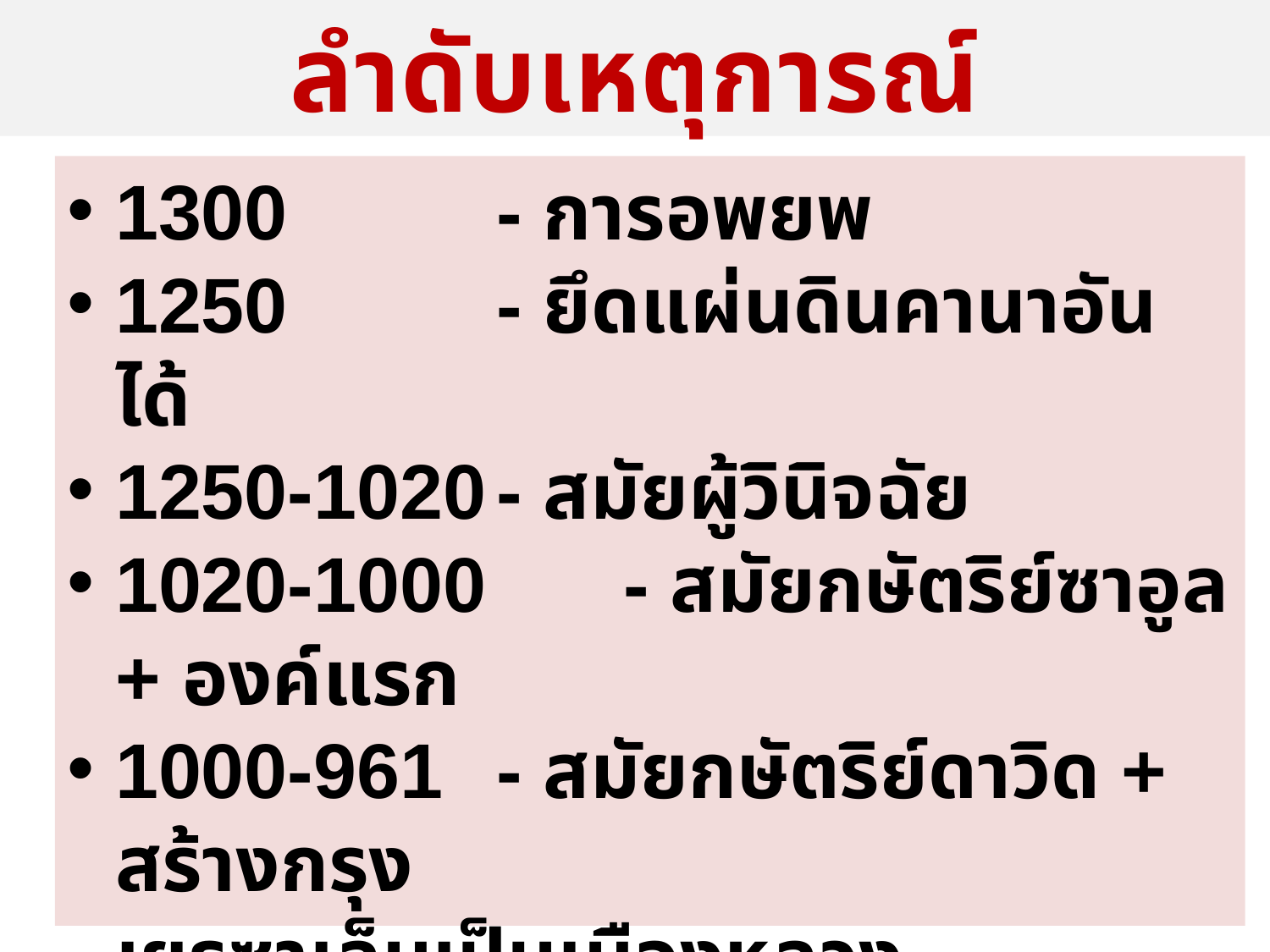

ลำดับเหตุการณ์
1300 		- การอพยพ
1250 		- ยึดแผ่นดินคานาอันได้
1250-1020	- สมัยผู้วินิจฉัย
1020-1000 	- สมัยกษัตริย์ซาอูล + องค์แรก
1000-961 	- สมัยกษัตริย์ดาวิด + สร้างกรุง			  	  เยรูซาเล็มเป็นเมืองหลวง
961-922 		- สมัยซาโลมอน + สร้างวิหาร
922 		- แตกแยกเป็น 2 อาณาจักร